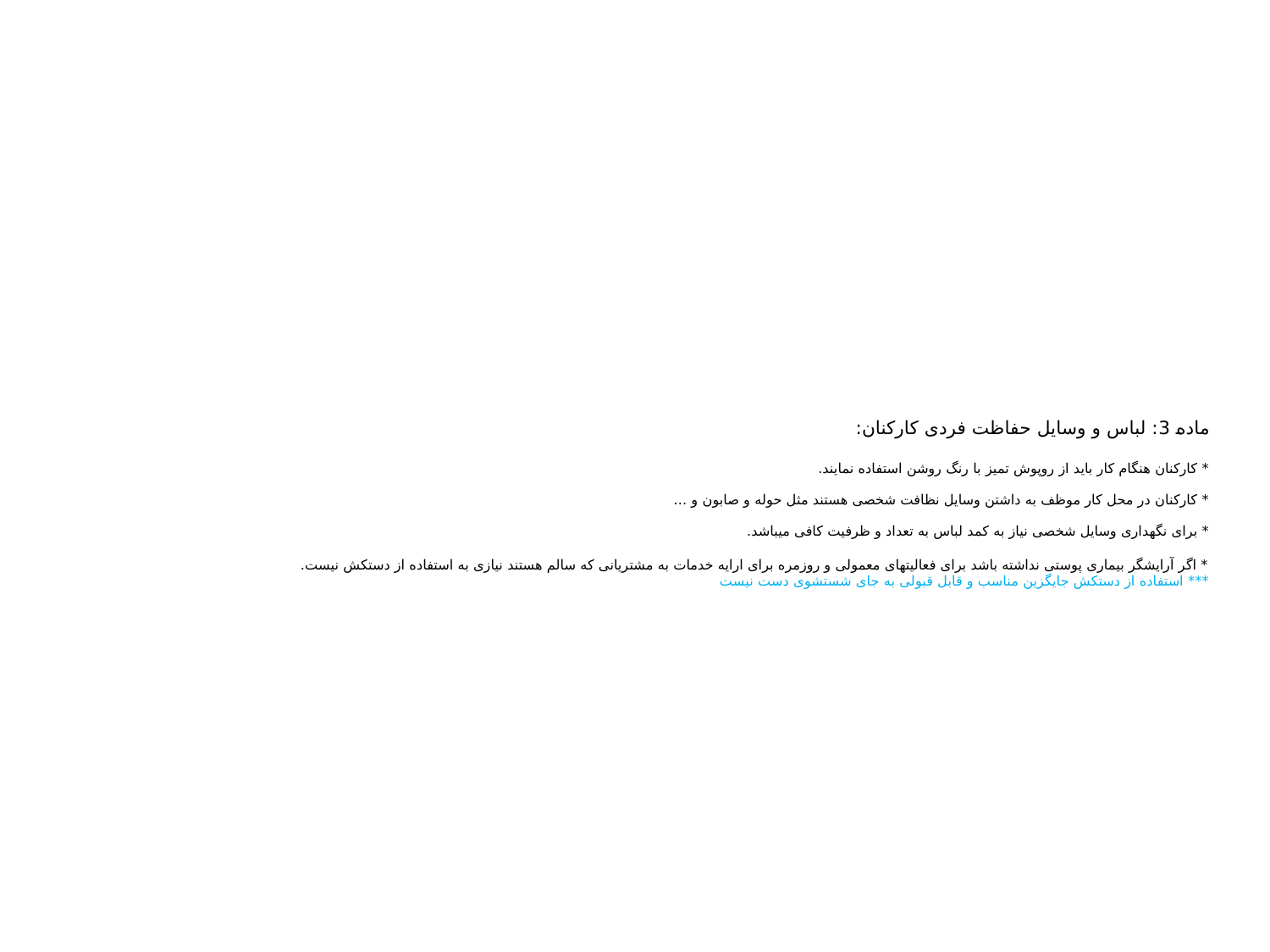

# ماده 3: لباس و وسایل حفاظت فردی کارکنان: * کارکنان هنگام کار باید از روپوش تمیز با رنگ روشن استفاده نمایند. * کارکنان در محل کار موظف به داشتن وسایل نظافت شخصی هستند مثل حوله و صابون و ... * برای نگهداری وسایل شخصی نیاز به کمد لباس به تعداد و ظرفیت کافی میباشد. * اگر آرایشگر بیماری پوستی نداشته باشد برای فعالیتهای معمولی و روزمره برای ارایه خدمات به مشتریانی که سالم هستند نیازی به استفاده از دستکش نیست. *** استفاده از دستکش جایگزین مناسب و قابل قبولی به جای شستشوی دست نیست